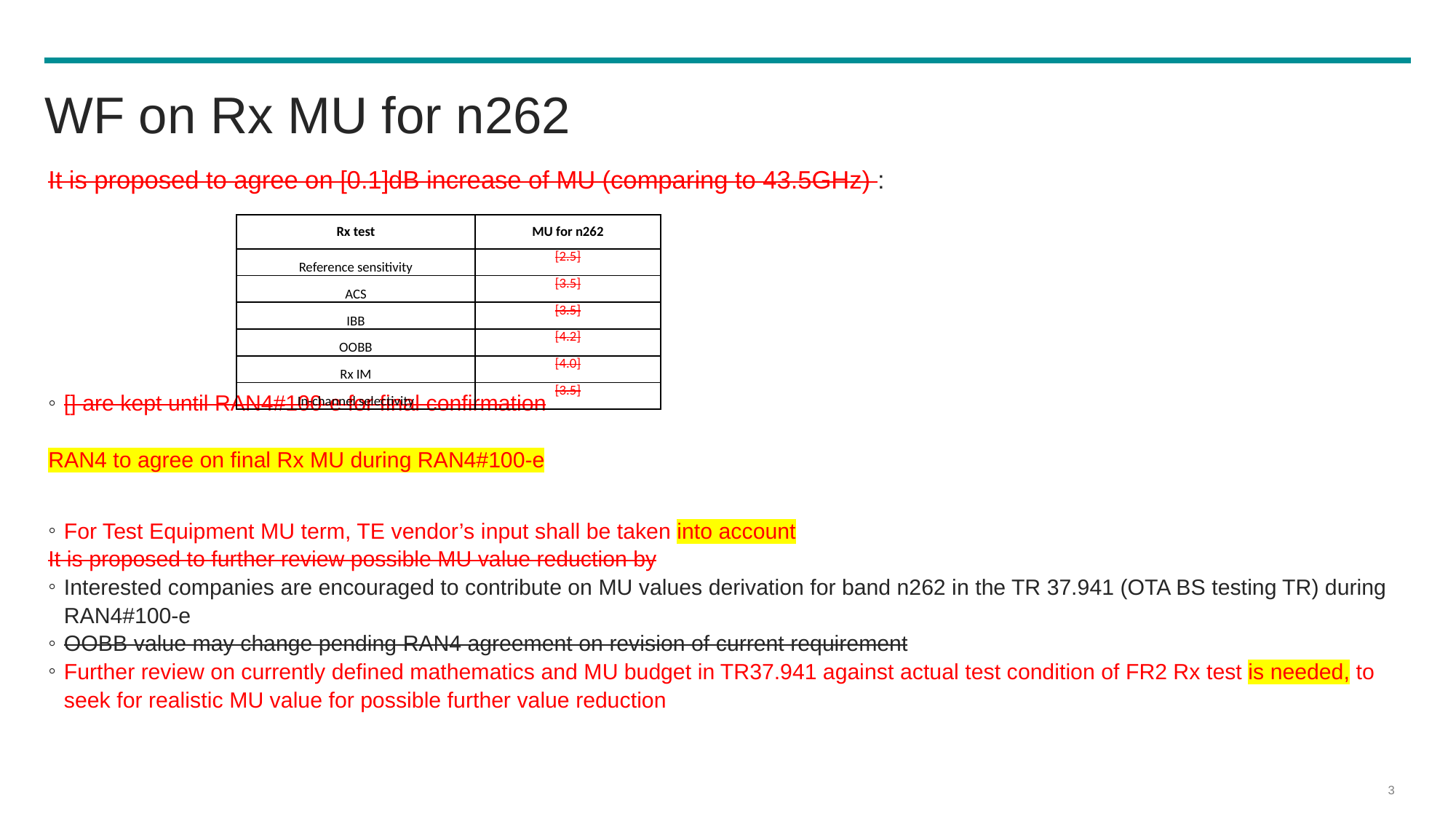

# WF on Rx MU for n262
It is proposed to agree on [0.1]dB increase of MU (comparing to 43.5GHz) :

[] are kept until RAN4#100-e for final confirmation

RAN4 to agree on final Rx MU during RAN4#100-e

For Test Equipment MU term, TE vendor’s input shall be taken into account
It is proposed to further review possible MU value reduction by
Interested companies are encouraged to contribute on MU values derivation for band n262 in the TR 37.941 (OTA BS testing TR) during RAN4#100-e
OOBB value may change pending RAN4 agreement on revision of current requirement
Further review on currently defined mathematics and MU budget in TR37.941 against actual test condition of FR2 Rx test is needed, to seek for realistic MU value for possible further value reduction
| Rx test | MU for n262 |
| --- | --- |
| Reference sensitivity | [2.5] |
| ACS | [3.5] |
| IBB | [3.5] |
| OOBB | [4.2] |
| Rx IM | [4.0] |
| In-channel selectivity | [3.5] |